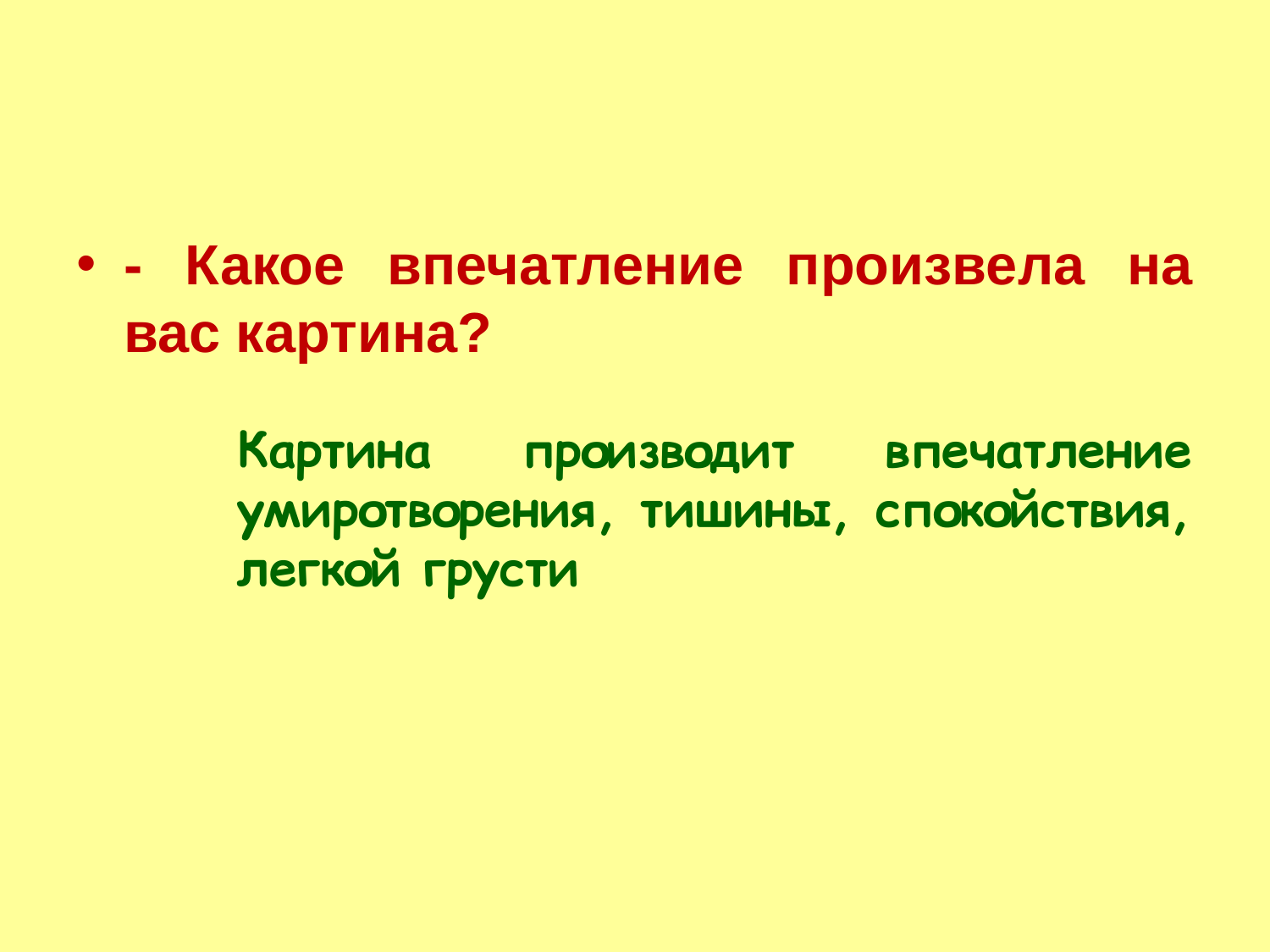

#
- Какое впечатление произвела на вас картина?
Картина производит впечатление умиротворения, тишины, спокойствия, легкой грусти